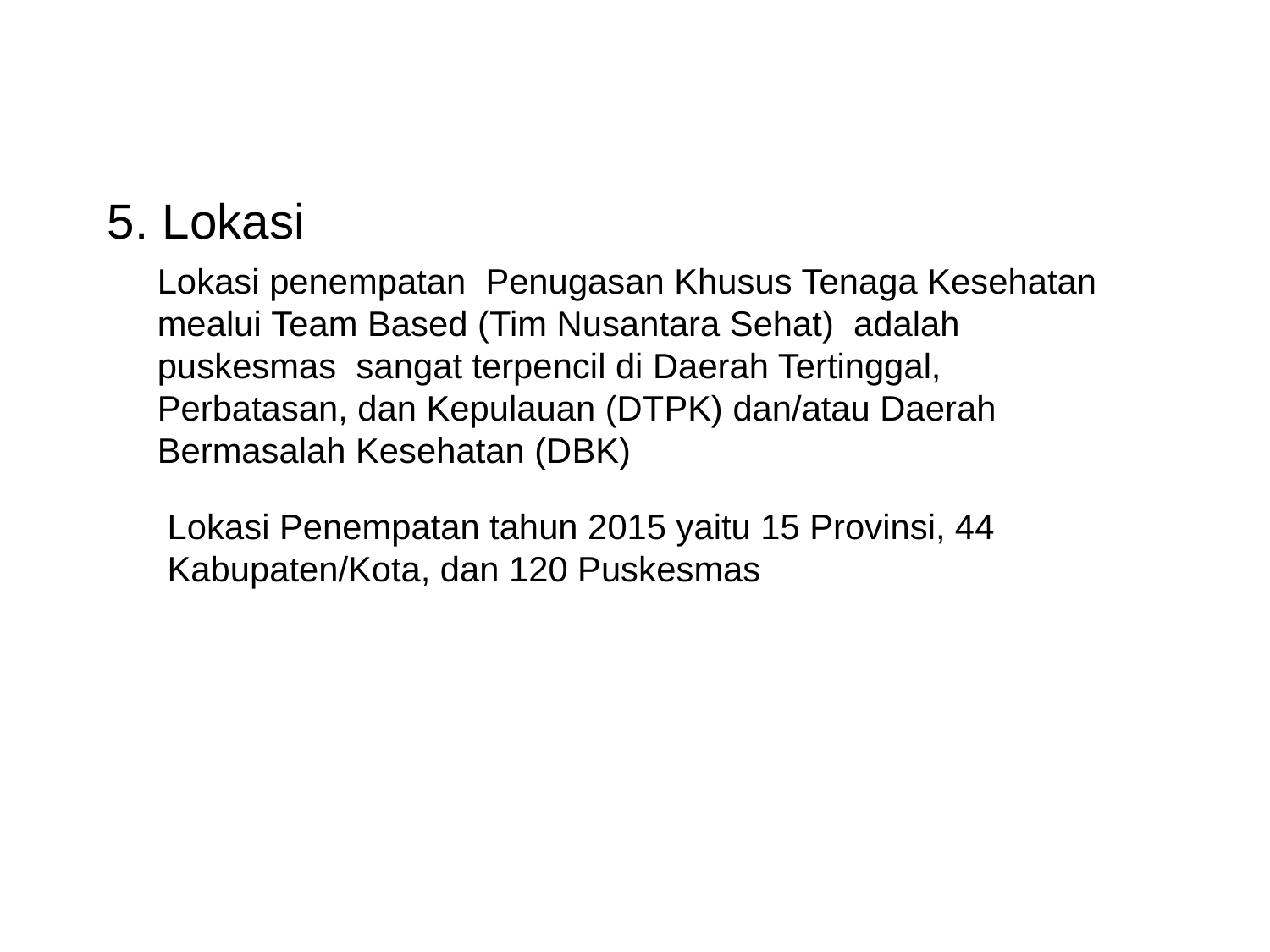

5. Lokasi
Lokasi penempatan  Penugasan Khusus Tenaga Kesehatan mealui Team Based (Tim Nusantara Sehat)  adalah puskesmas  sangat terpencil di Daerah Tertinggal, Perbatasan, dan Kepulauan (DTPK) dan/atau Daerah Bermasalah Kesehatan (DBK)
Lokasi Penempatan tahun 2015 yaitu 15 Provinsi, 44 Kabupaten/Kota, dan 120 Puskesmas